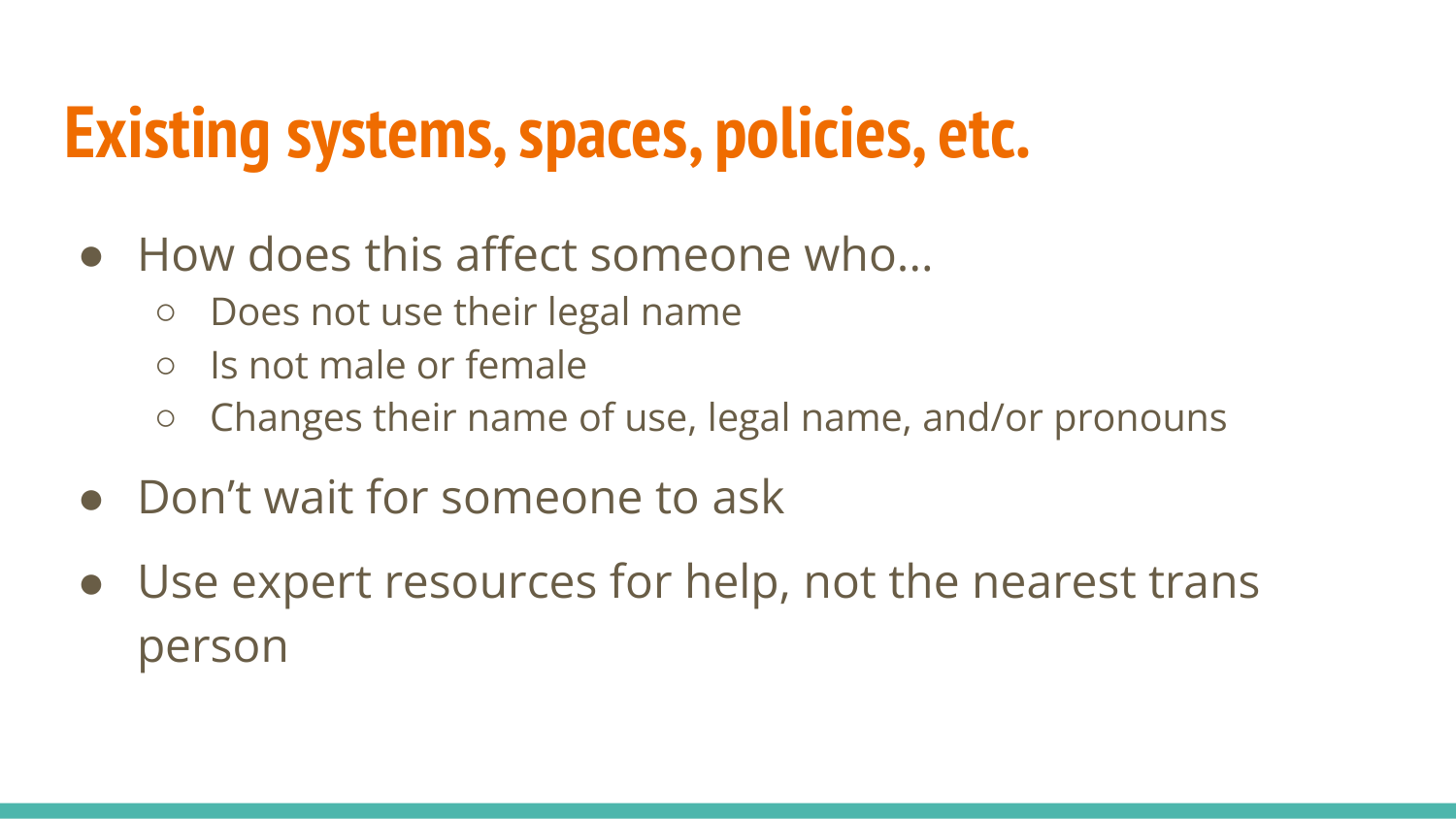

# Existing systems, spaces, policies, etc.
How does this affect someone who...
Does not use their legal name
Is not male or female
Changes their name of use, legal name, and/or pronouns
Don’t wait for someone to ask
Use expert resources for help, not the nearest trans person